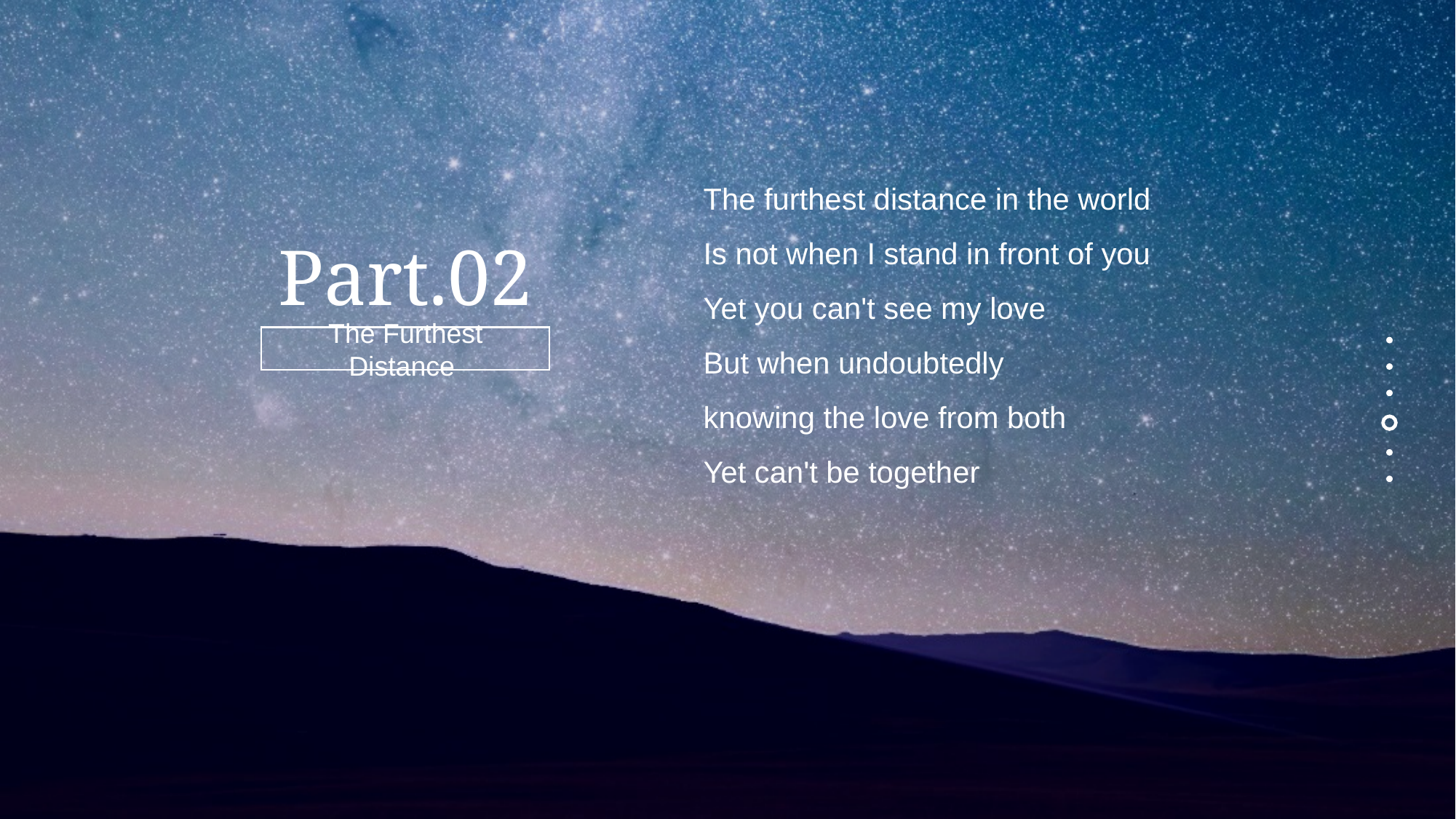

The furthest distance in the world
Is not when I stand in front of you
Yet you can't see my love
But when undoubtedly
knowing the love from both
Yet can't be together
Part.02
The Furthest Distance